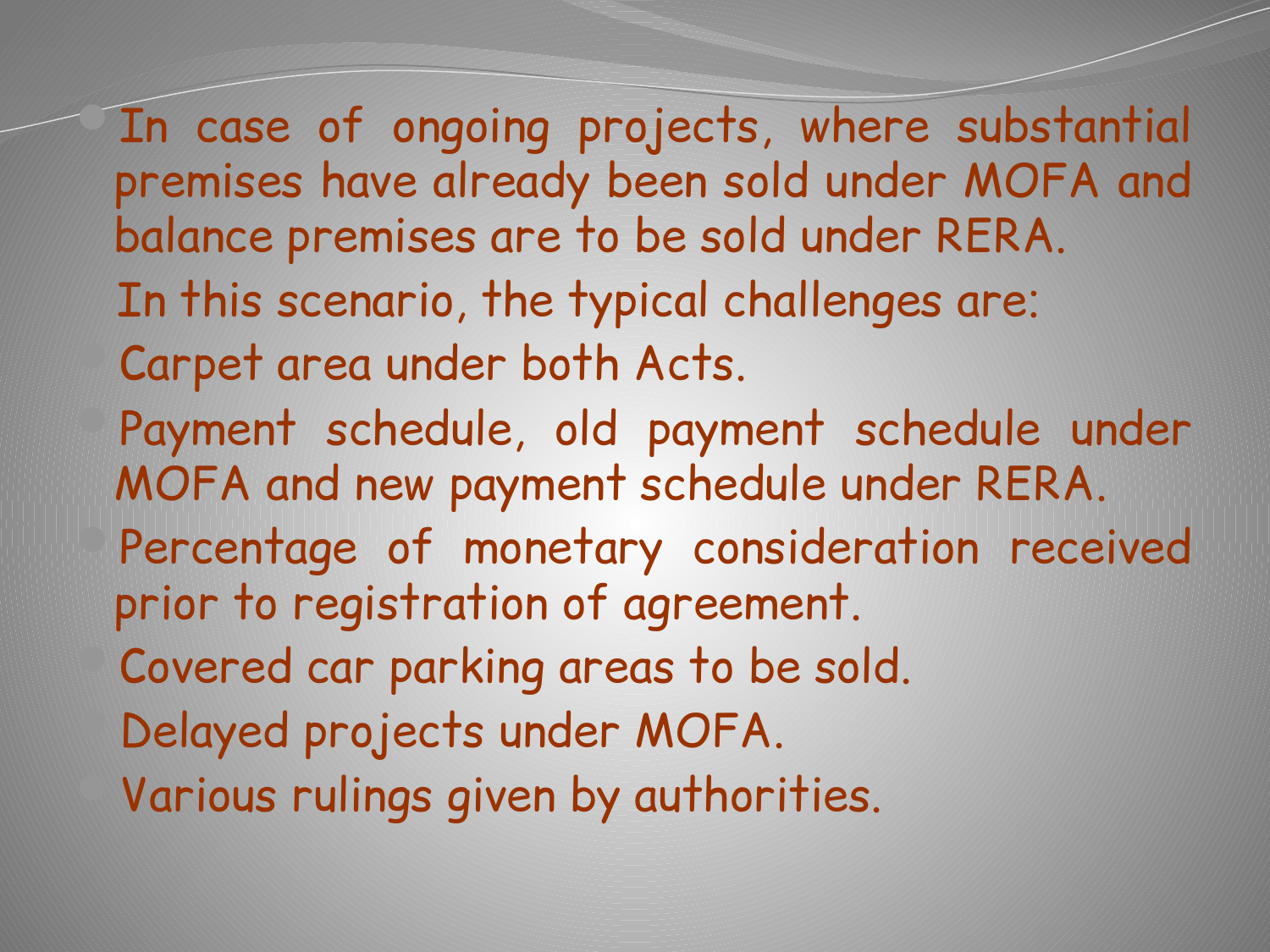

#
In case of ongoing projects, where substantial premises have already been sold under MOFA and balance premises are to be sold under RERA.
   In this scenario, the typical challenges are:
Carpet area under both Acts.
Payment schedule, old payment schedule under MOFA and new payment schedule under RERA.
Percentage of monetary consideration received prior to registration of agreement.
Covered car parking areas to be sold.
Delayed projects under MOFA.
Various rulings given by authorities.